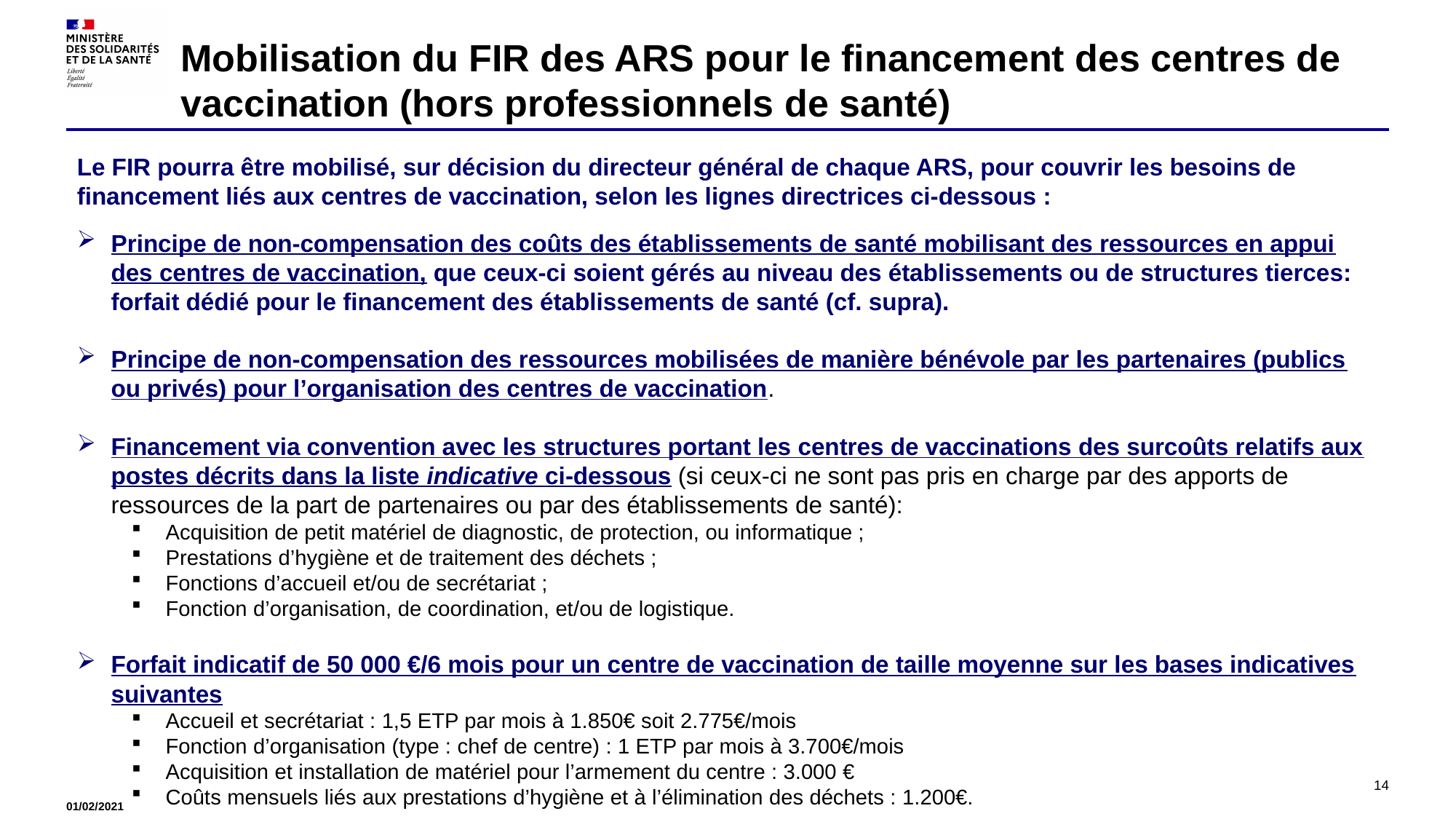

# Mobilisation du FIR des ARS pour le financement des centres de vaccination (hors professionnels de santé)
Le FIR pourra être mobilisé, sur décision du directeur général de chaque ARS, pour couvrir les besoins de financement liés aux centres de vaccination, selon les lignes directrices ci-dessous :
Principe de non-compensation des coûts des établissements de santé mobilisant des ressources en appui des centres de vaccination, que ceux-ci soient gérés au niveau des établissements ou de structures tierces: forfait dédié pour le financement des établissements de santé (cf. supra).

Principe de non-compensation des ressources mobilisées de manière bénévole par les partenaires (publics ou privés) pour l’organisation des centres de vaccination.

Financement via convention avec les structures portant les centres de vaccinations des surcoûts relatifs aux postes décrits dans la liste indicative ci-dessous (si ceux-ci ne sont pas pris en charge par des apports de ressources de la part de partenaires ou par des établissements de santé):
Acquisition de petit matériel de diagnostic, de protection, ou informatique ;
Prestations d’hygiène et de traitement des déchets ;
Fonctions d’accueil et/ou de secrétariat ;
Fonction d’organisation, de coordination, et/ou de logistique.

Forfait indicatif de 50 000 €/6 mois pour un centre de vaccination de taille moyenne sur les bases indicatives suivantes
Accueil et secrétariat : 1,5 ETP par mois à 1.850€ soit 2.775€/mois
Fonction d’organisation (type : chef de centre) : 1 ETP par mois à 3.700€/mois
Acquisition et installation de matériel pour l’armement du centre : 3.000 €
Coûts mensuels liés aux prestations d’hygiène et à l’élimination des déchets : 1.200€.

01/02/2021